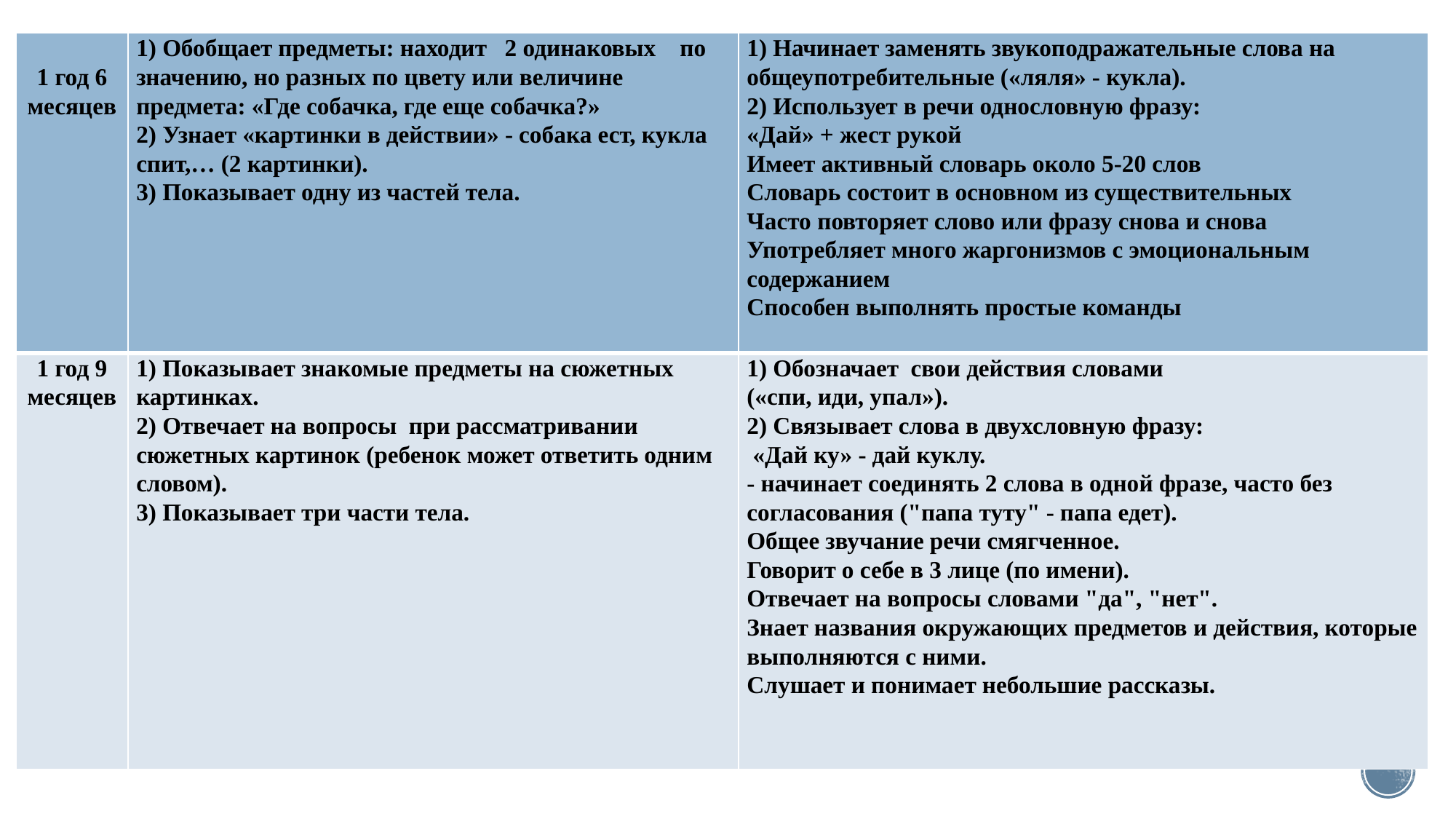

| 1 год 6 месяцев | 1) Обобщает предметы: находит 2 одинаковых по значению, но разных по цвету или величине предмета: «Где собачка, где еще собачка?» 2) Узнает «картинки в действии» - собака ест, кукла спит,… (2 картинки). 3) Показывает одну из частей тела. | 1) Начинает заменять звукоподражательные слова на общеупотребительные («ляля» - кукла). 2) Использует в речи однословную фразу: «Дай» + жест рукой Имеет активный словарь около 5-20 слов Словарь состоит в основном из существительных Часто повторяет слово или фразу снова и снова Употребляет много жаргонизмов с эмоциональным содержанием Способен выполнять простые команды |
| --- | --- | --- |
| 1 год 9 месяцев | 1) Показывает знакомые предметы на сюжетных картинках. 2) Отвечает на вопросы при рассматривании сюжетных картинок (ребенок может ответить одним словом). 3) Показывает три части тела. | 1) Обозначает свои действия словами («спи, иди, упал»). 2) Связывает слова в двухсловную фразу: «Дай ку» - дай куклу. - начинает соединять 2 слова в одной фразе, часто без согласования ("папа туту" - папа едет). Общее звучание речи смягченное. Говорит о себе в 3 лице (по имени). Отвечает на вопросы словами "да", "нет". Знает названия окружающих предметов и действия, которые выполняются с ними. Слушает и понимает небольшие рассказы. |